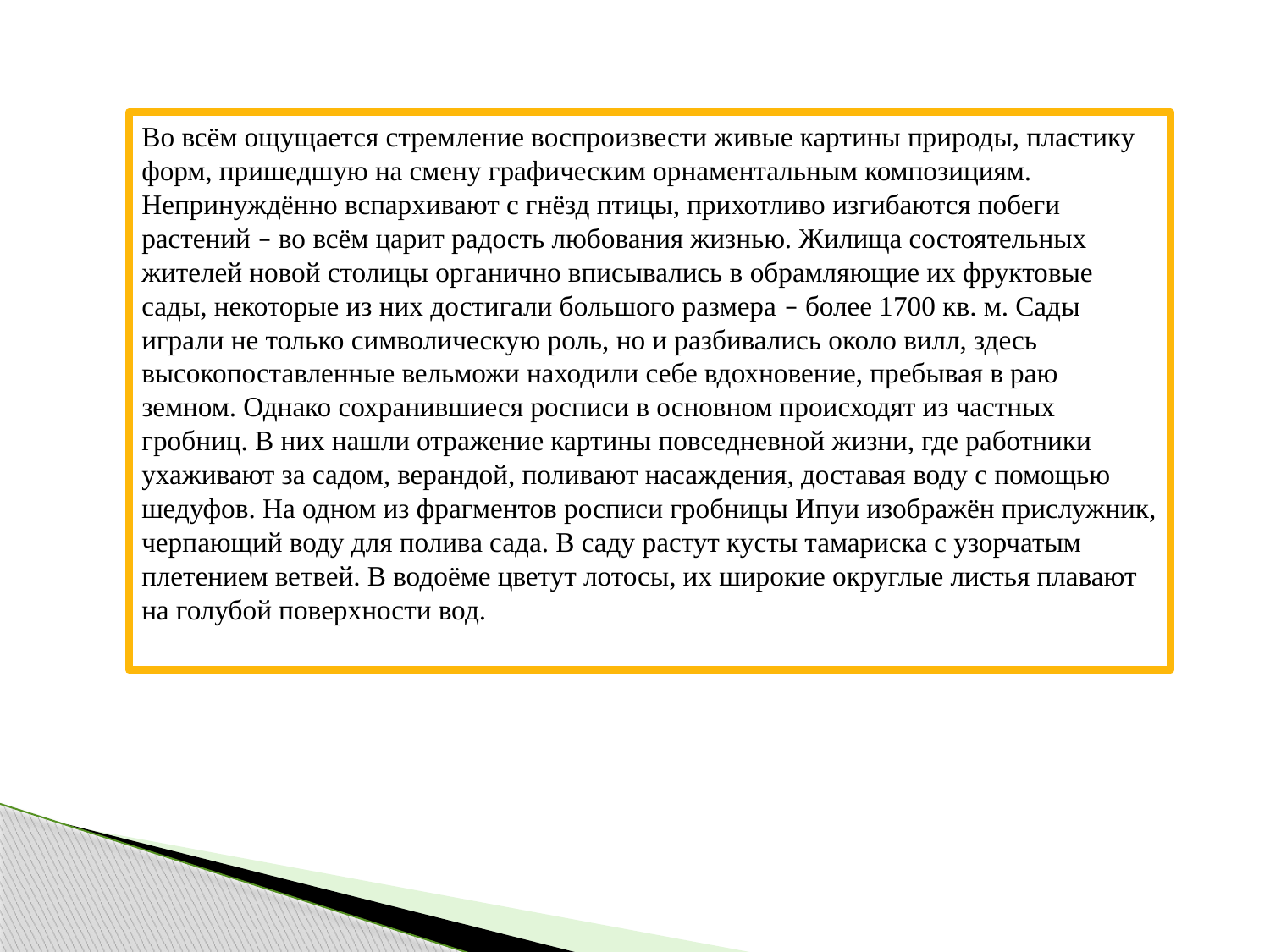

Во всём ощущается стремление воспроизвести живые картины природы, пластику форм, пришедшую на смену графическим орнаментальным композициям. Непринуждённо вспархивают с гнёзд птицы, прихотливо изгибаются побеги растений – во всём царит радость любования жизнью. Жилища состоятельных жителей новой столицы органично вписывались в обрамляющие их фруктовые сады, некоторые из них достигали большого размера – более 1700 кв. м. Сады играли не только символическую роль, но и разбивались около вилл, здесь высокопоставленные вельможи находили себе вдохновение, пребывая в раю земном. Однако сохранившиеся росписи в основном происходят из частных гробниц. В них нашли отражение картины повседневной жизни, где работники ухаживают за садом, верандой, поливают насаждения, доставая воду с помощью шедуфов. На одном из фрагментов росписи гробницы Ипуи изображён прислужник, черпающий воду для полива сада. В саду растут кусты тамариска с узорчатым плетением ветвей. В водоёме цветут лотосы, их широкие округлые листья плавают на голубой поверхности вод.